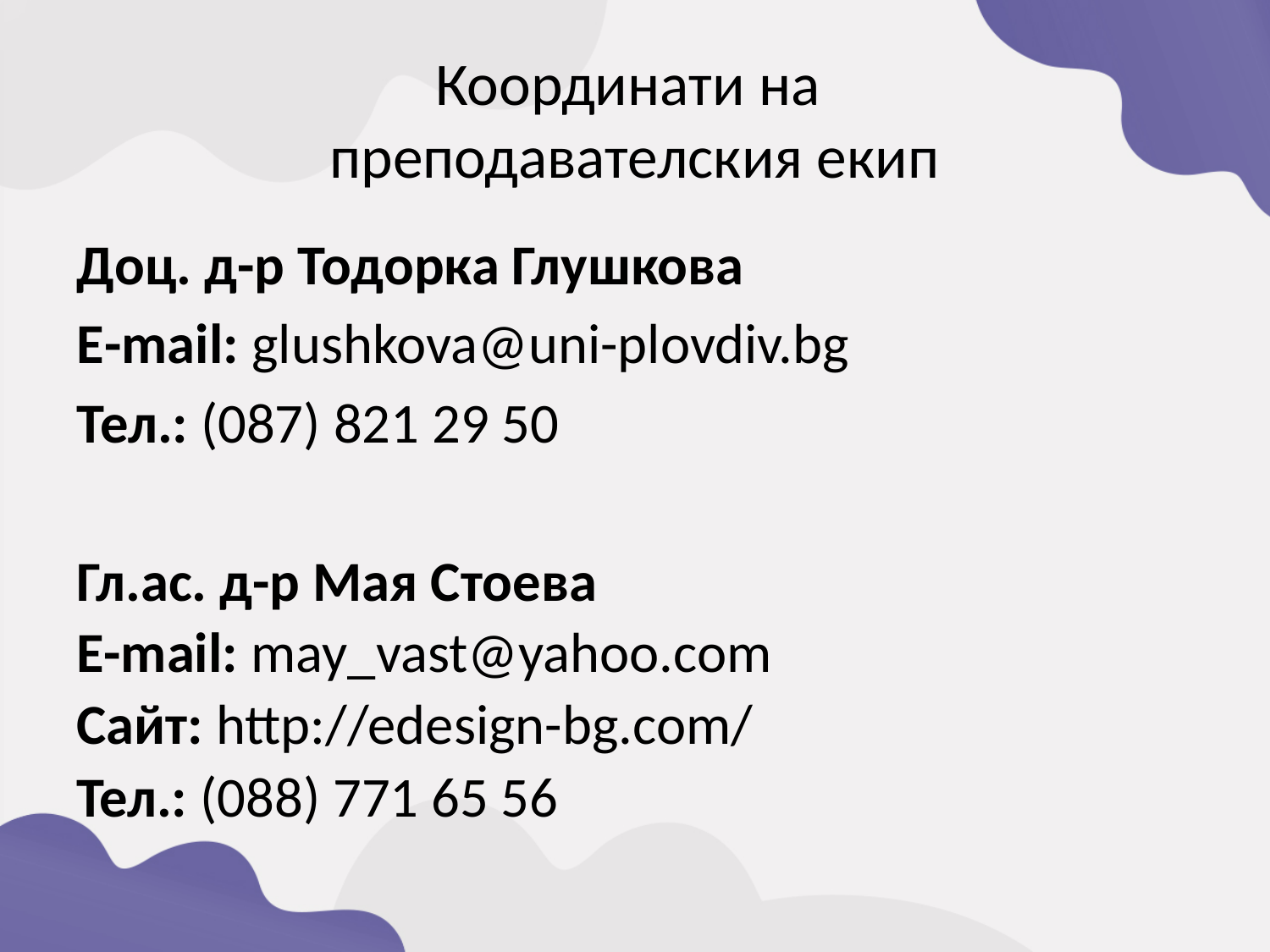

# Координати на преподавателския екип
Доц. д-р Тодорка Глушкова
Е-mail: glushkova@uni-plovdiv.bg
Тел.: (087) 821 29 50

Гл.ас. д-р Мая Стоева
Е-mail: may_vast@yahoo.com
Сайт: http://edesign-bg.com/
Тел.: (088) 771 65 56